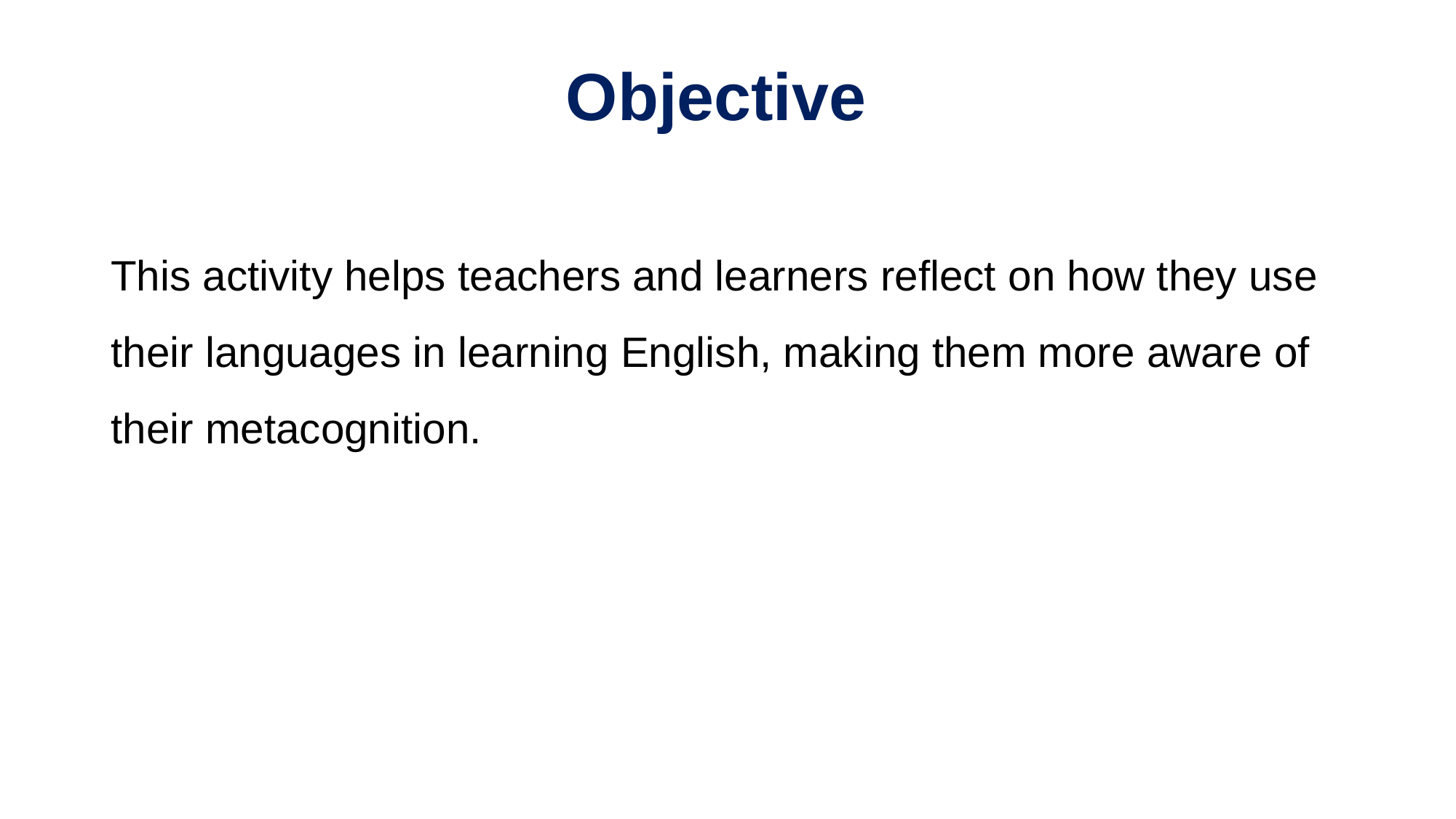

Objective
This activity helps teachers and learners reflect on how they use their languages in learning English, making them more aware of their metacognition.